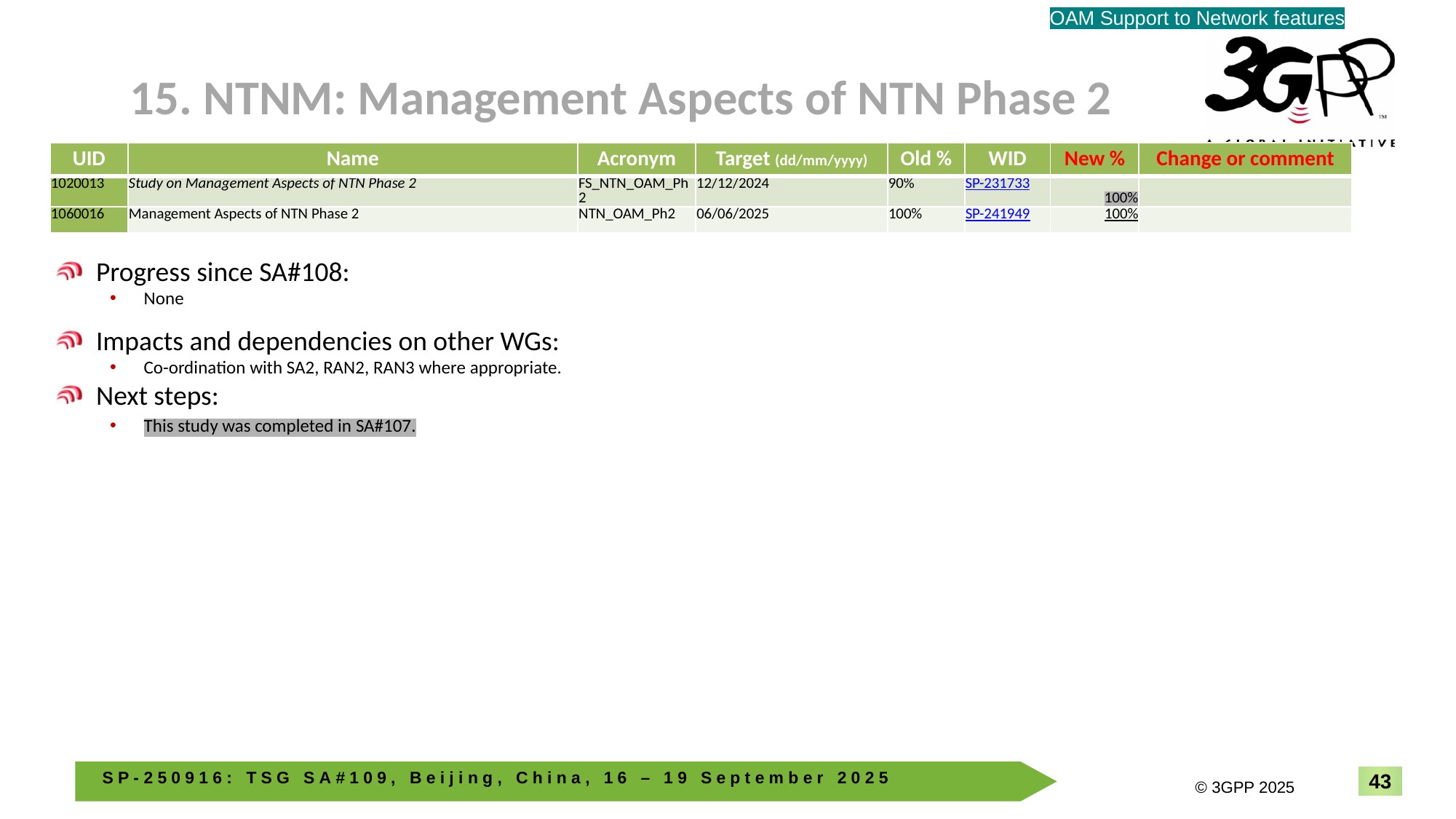

OAM Support to Network features
# 15. NTNM: Management Aspects of NTN Phase 2
| UID | Name | Acronym | Target (dd/mm/yyyy) | Old % | WID | New % | Change or comment |
| --- | --- | --- | --- | --- | --- | --- | --- |
| 1020013 | Study on Management Aspects of NTN Phase 2 | FS\_NTN\_OAM\_Ph2 | 12/12/2024 | 90% | SP-231733 | 100% |  |
| 1060016 | Management Aspects of NTN Phase 2 | NTN\_OAM\_Ph2 | 06/06/2025 | 100% | SP-241949 | 100% |  |
Progress since SA#108:
None

Impacts and dependencies on other WGs:
Co-ordination with SA2, RAN2, RAN3 where appropriate.
Next steps:
This study was completed in SA#107.